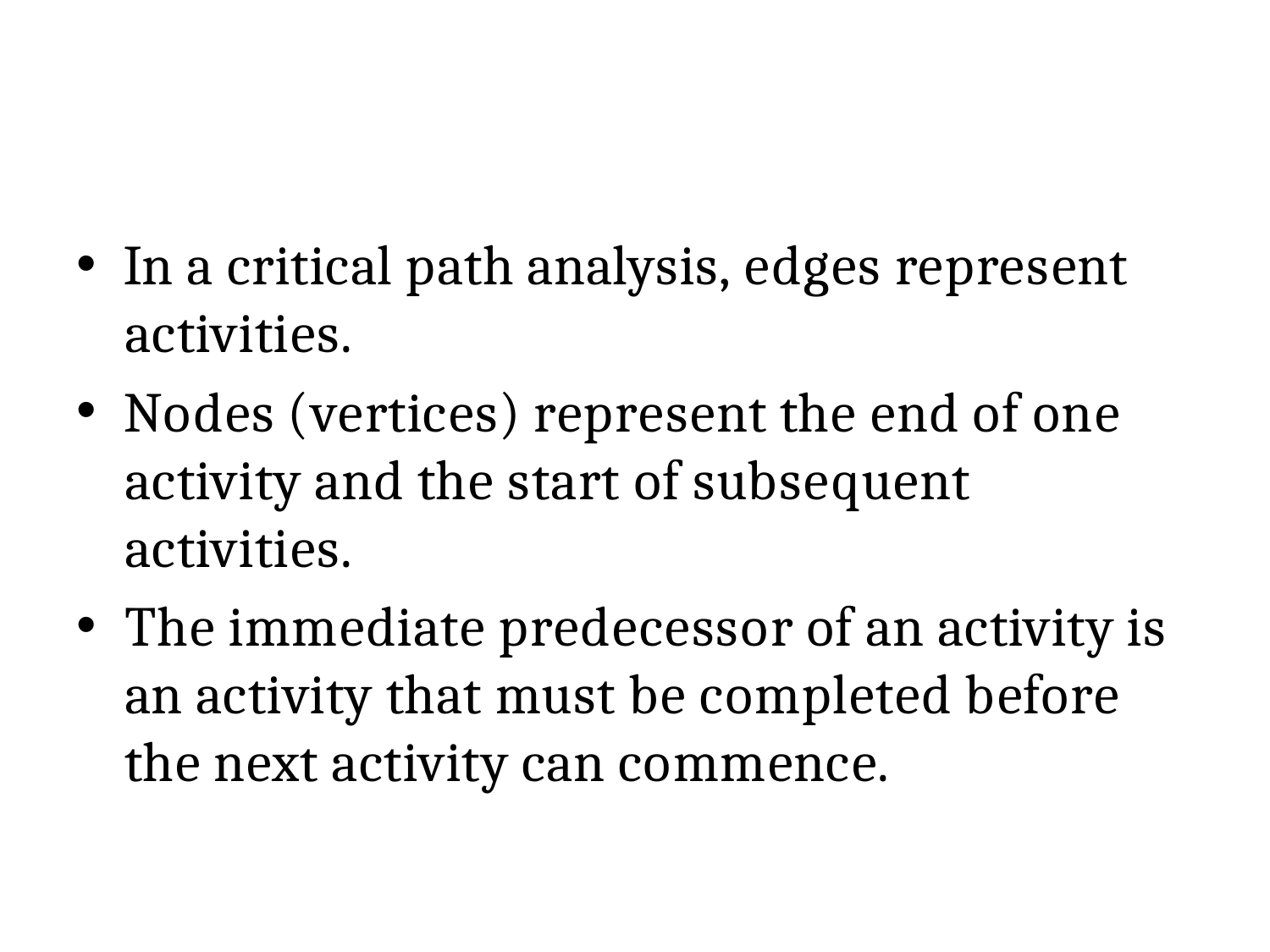

#
In a critical path analysis, edges represent activities.
Nodes (vertices) represent the end of one activity and the start of subsequent activities.
The immediate predecessor of an activity is an activity that must be completed before the next activity can commence.